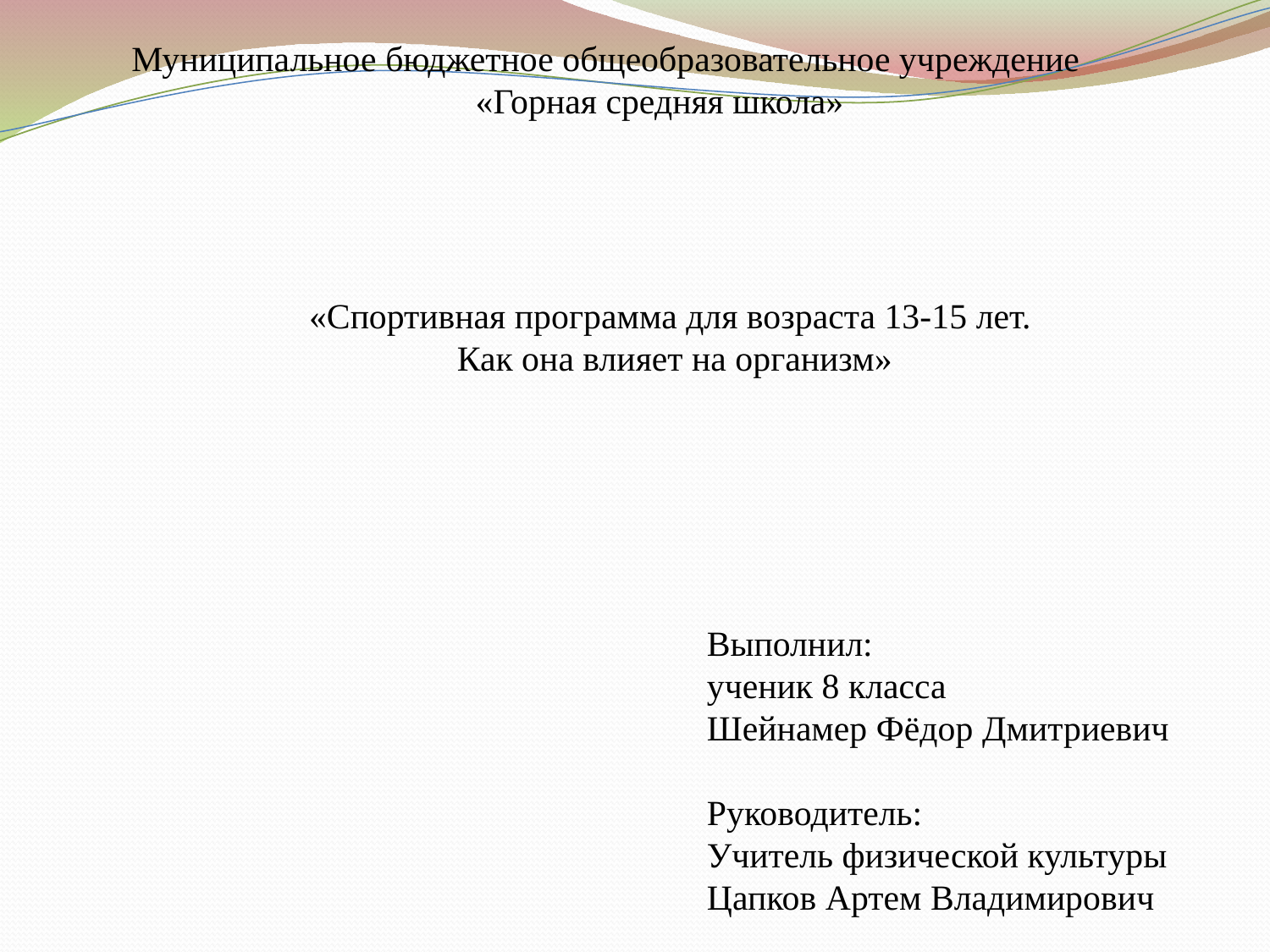

Муниципальное бюджетное общеобразовательное учреждение
«Горная средняя школа»
«Спортивная программа для возраста 13-15 лет.
Как она влияет на организм»
Выполнил:
ученик 8 класса
Шейнамер Фёдор Дмитриевич

Руководитель:
Учитель физической культуры
Цапков Артем Владимирович